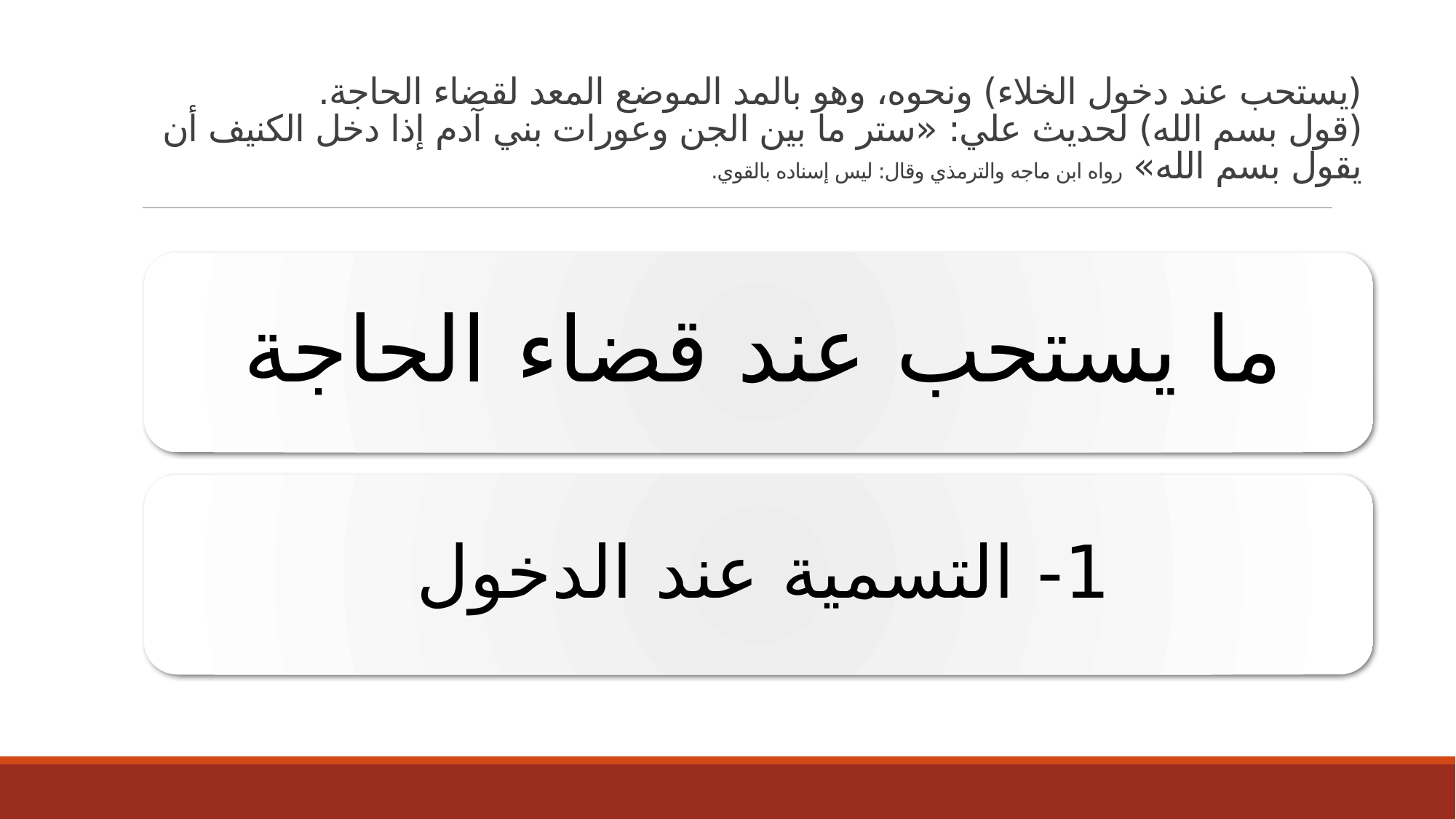

# (يستحب عند دخول الخلاء) ونحوه، وهو بالمد الموضع المعد لقضاء الحاجة. (قول بسم الله) لحديث علي: «ستر ما بين الجن وعورات بني آدم إذا دخل الكنيف أن يقول بسم الله» رواه ابن ماجه والترمذي وقال: ليس إسناده بالقوي.
ما يستحب عند قضاء الحاجة
1- التسمية عند الدخول